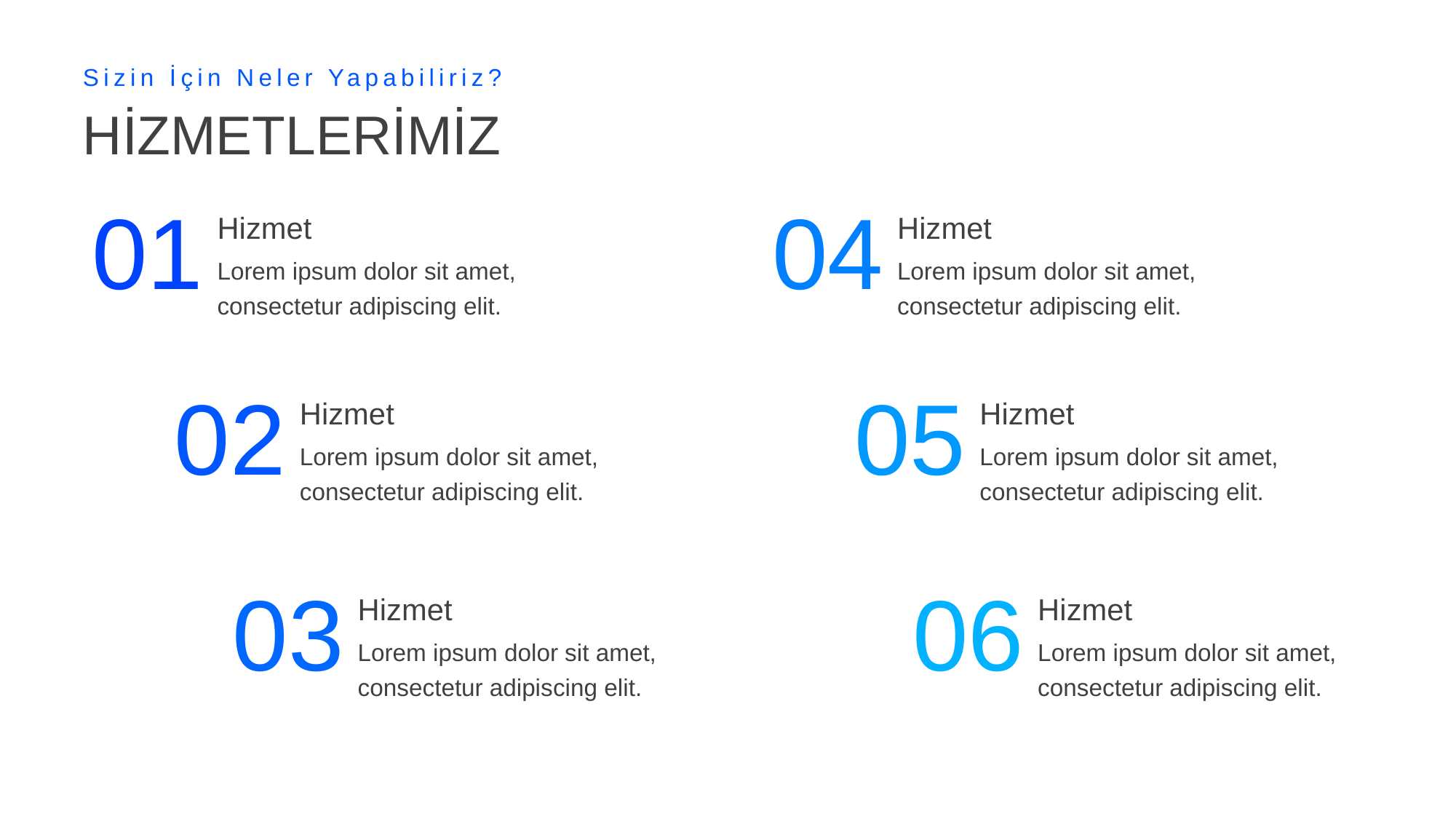

Sizin İçin Neler Yapabiliriz?
# HİZMETLERİMİZ
01
04
Hizmet
Hizmet
Lorem ipsum dolor sit amet, consectetur adipiscing elit.
Lorem ipsum dolor sit amet, consectetur adipiscing elit.
02
05
Hizmet
Hizmet
Lorem ipsum dolor sit amet, consectetur adipiscing elit.
Lorem ipsum dolor sit amet, consectetur adipiscing elit.
03
06
Hizmet
Hizmet
Lorem ipsum dolor sit amet, consectetur adipiscing elit.
Lorem ipsum dolor sit amet, consectetur adipiscing elit.